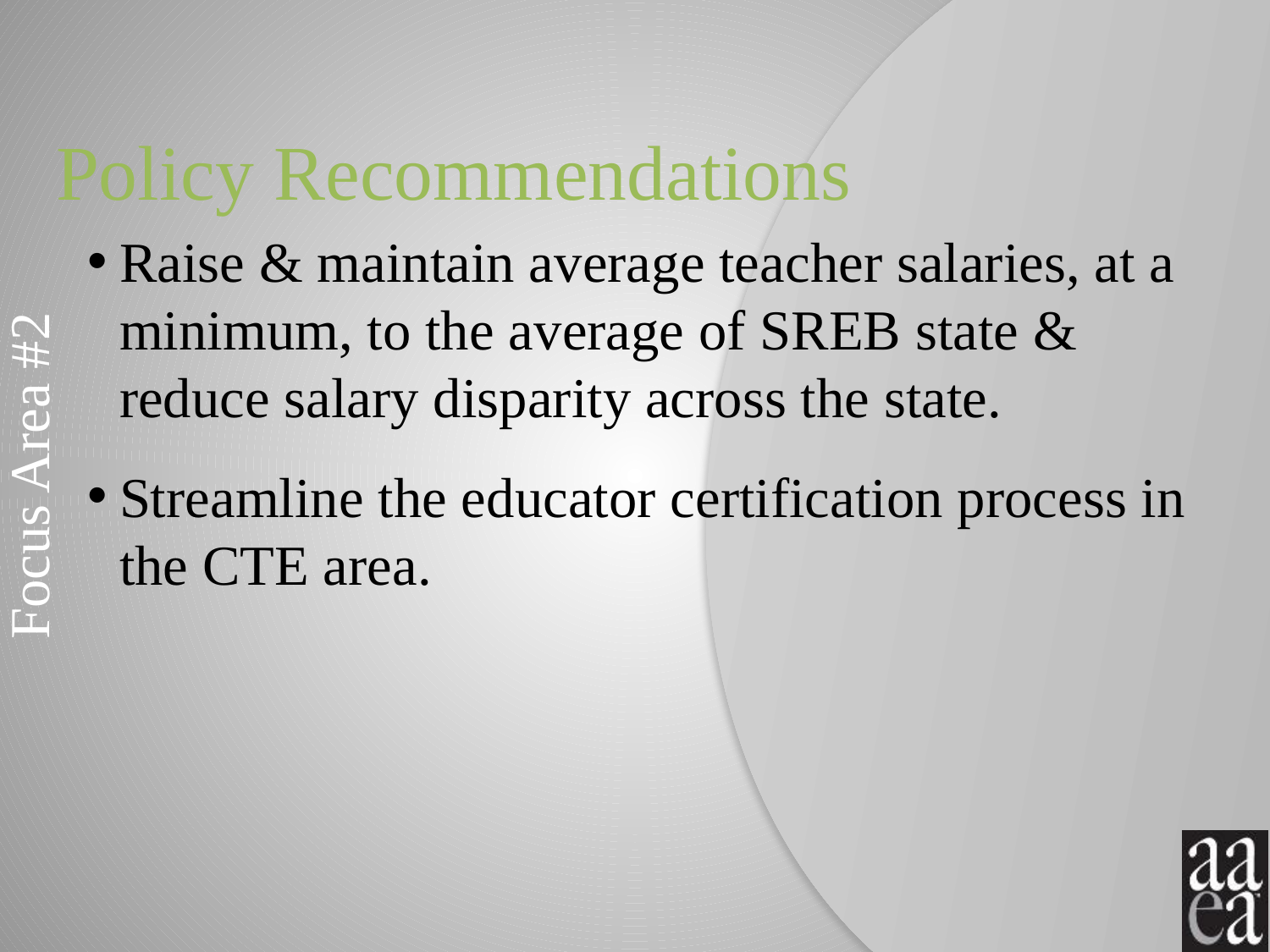

# Policy Recommendations
Raise & maintain average teacher salaries, at a minimum, to the average of SREB state & reduce salary disparity across the state.
Streamline the educator certification process in the CTE area.

Focus Area #2